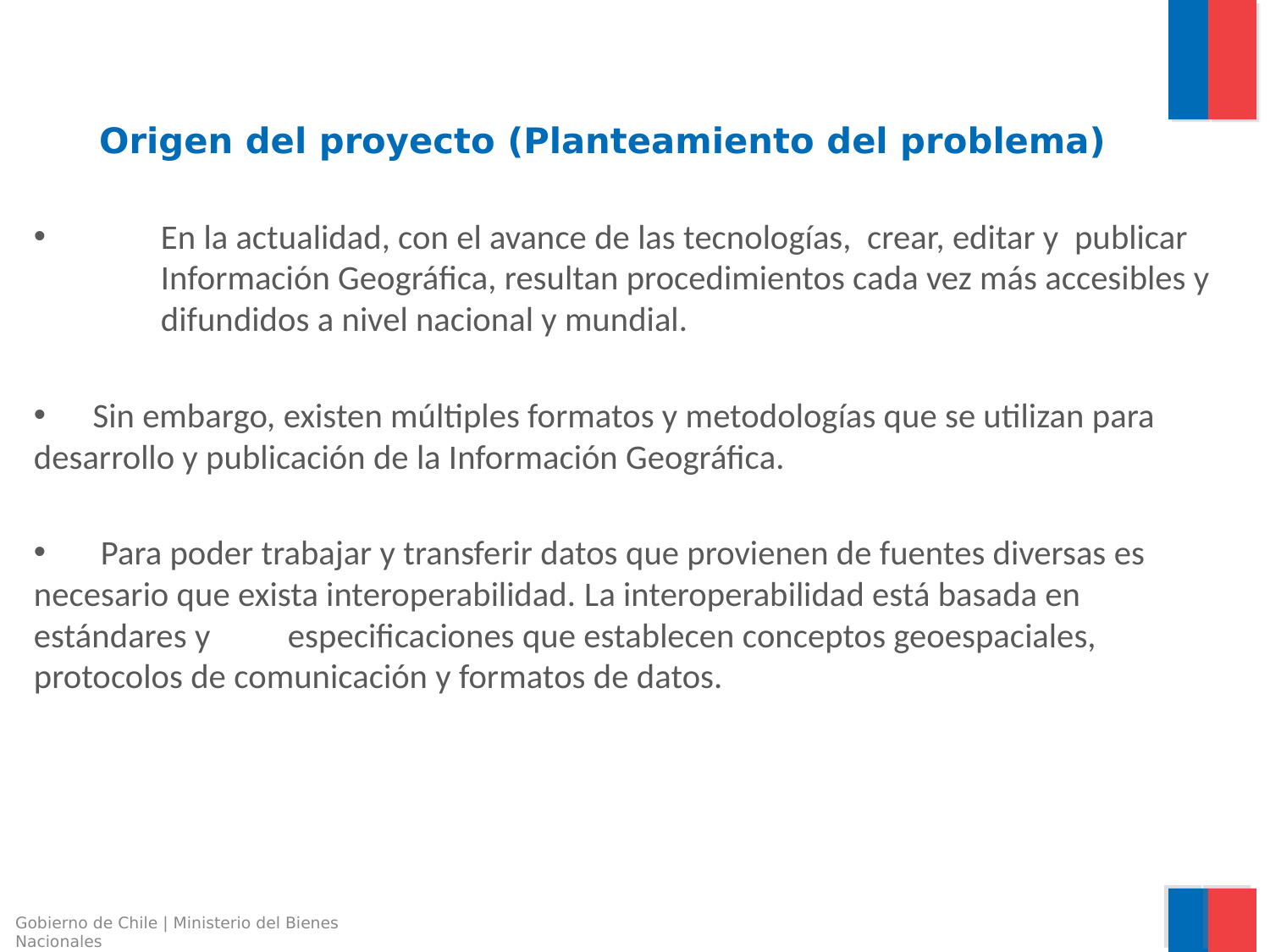

# Origen del proyecto (Planteamiento del problema)
 	En la actualidad, con el avance de las tecnologías,  crear, editar y  publicar 	Información Geográfica, resultan procedimientos cada vez más accesibles y 	difundidos a nivel nacional y mundial.

      Sin embargo, existen múltiples formatos y metodologías que se utilizan para 	desarrollo y publicación de la Información Geográfica.

       Para poder trabajar y transferir datos que provienen de fuentes diversas es 	necesario que exista interoperabilidad. La interoperabilidad está basada en 	estándares y 	especificaciones que establecen conceptos geoespaciales, 	protocolos de comunicación y formatos de datos.

Gobierno de Chile | Ministerio del Bienes Nacionales